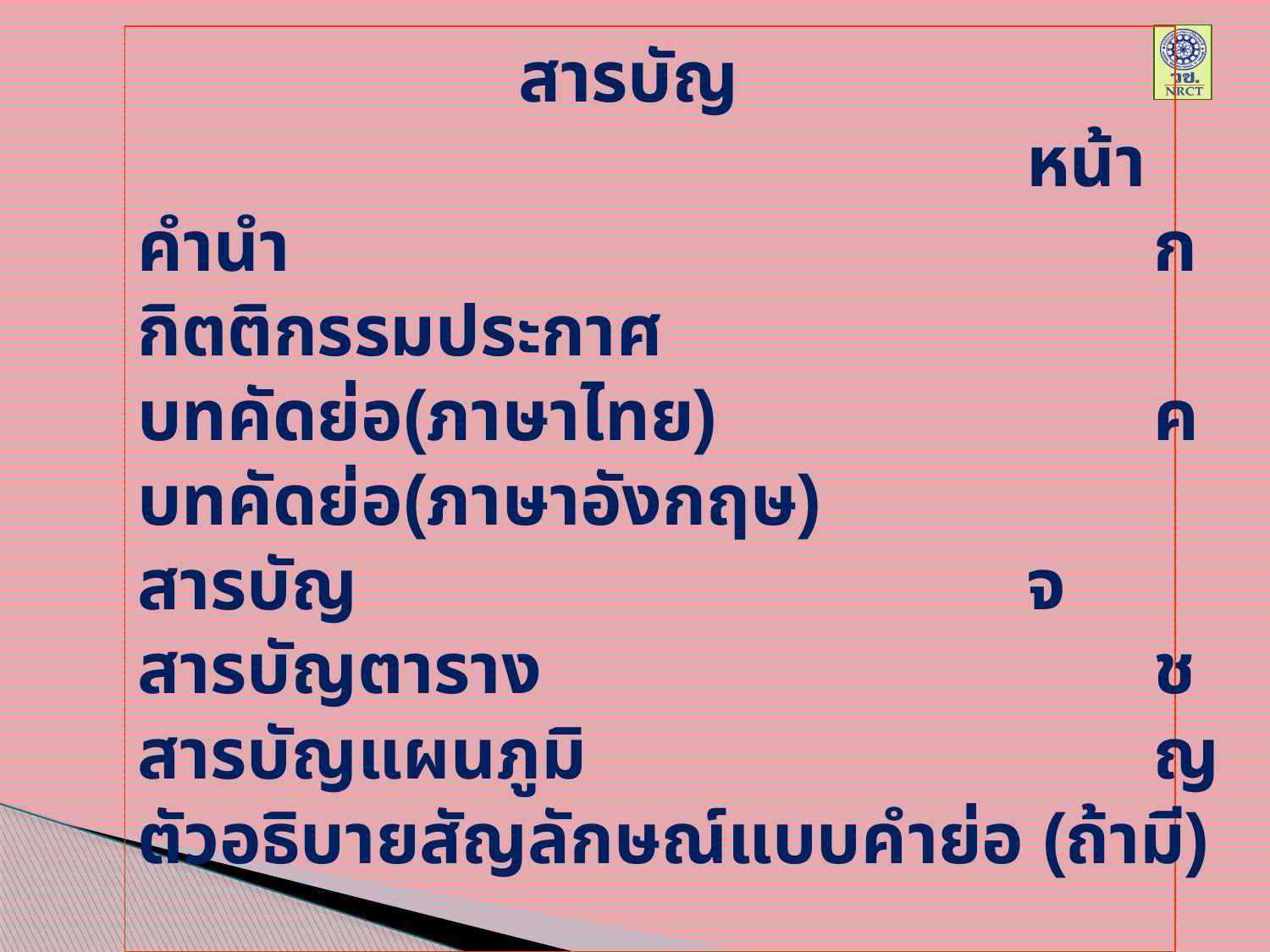

สารบัญ
							หน้า
คำนำ							ก
กิตติกรรมประกาศ					ข
บทคัดย่อ(ภาษาไทย)				ค
บทคัดย่อ(ภาษาอังกฤษ)				ง
สารบัญ						จ
สารบัญตาราง					ช
สารบัญแผนภูมิ					ญ
ตัวอธิบายสัญลักษณ์แบบคำย่อ (ถ้ามี)